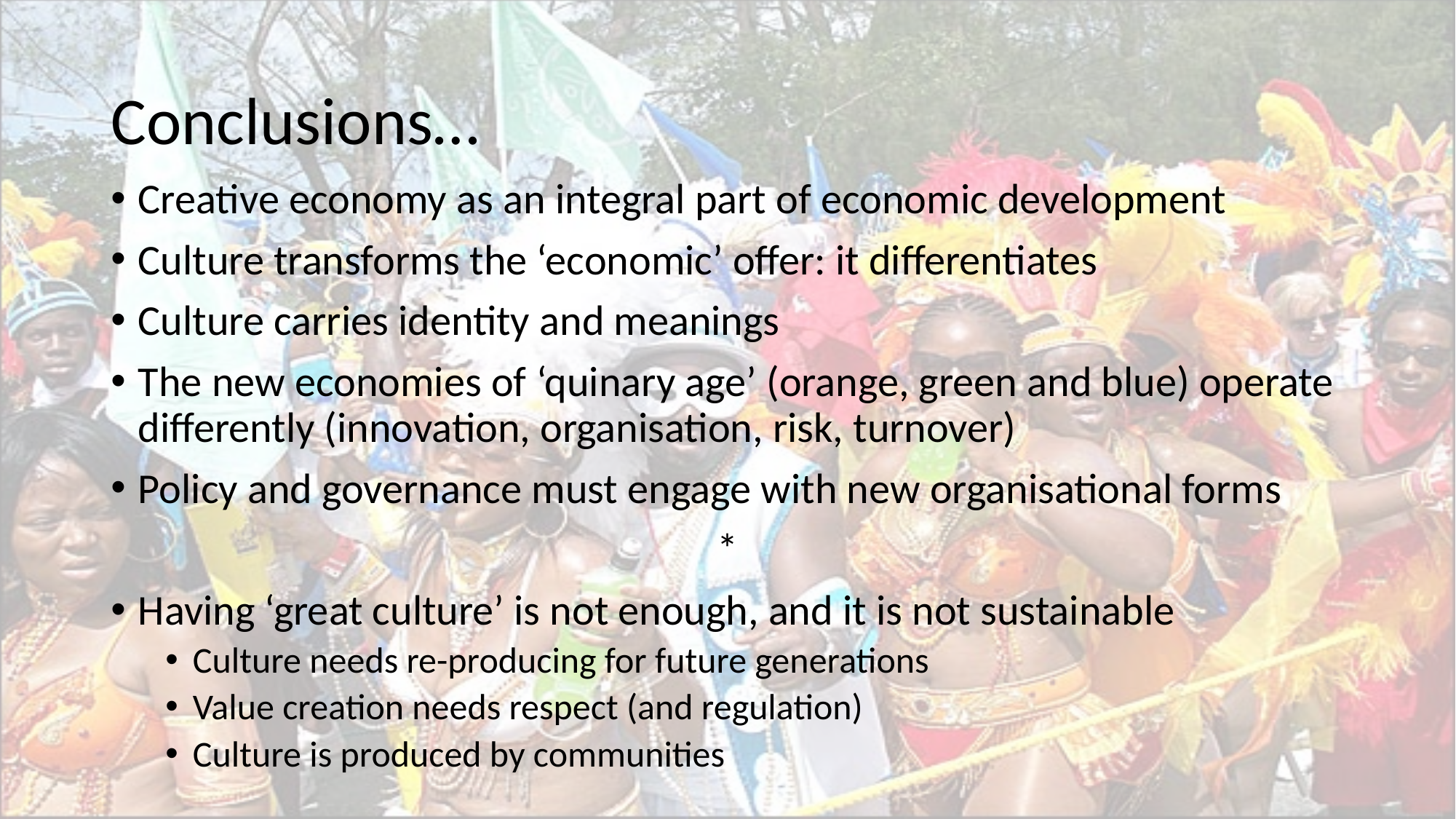

# Conclusions…
Creative economy as an integral part of economic development
Culture transforms the ‘economic’ offer: it differentiates
Culture carries identity and meanings
The new economies of ‘quinary age’ (orange, green and blue) operate differently (innovation, organisation, risk, turnover)
Policy and governance must engage with new organisational forms
*
Having ‘great culture’ is not enough, and it is not sustainable
Culture needs re-producing for future generations
Value creation needs respect (and regulation)
Culture is produced by communities